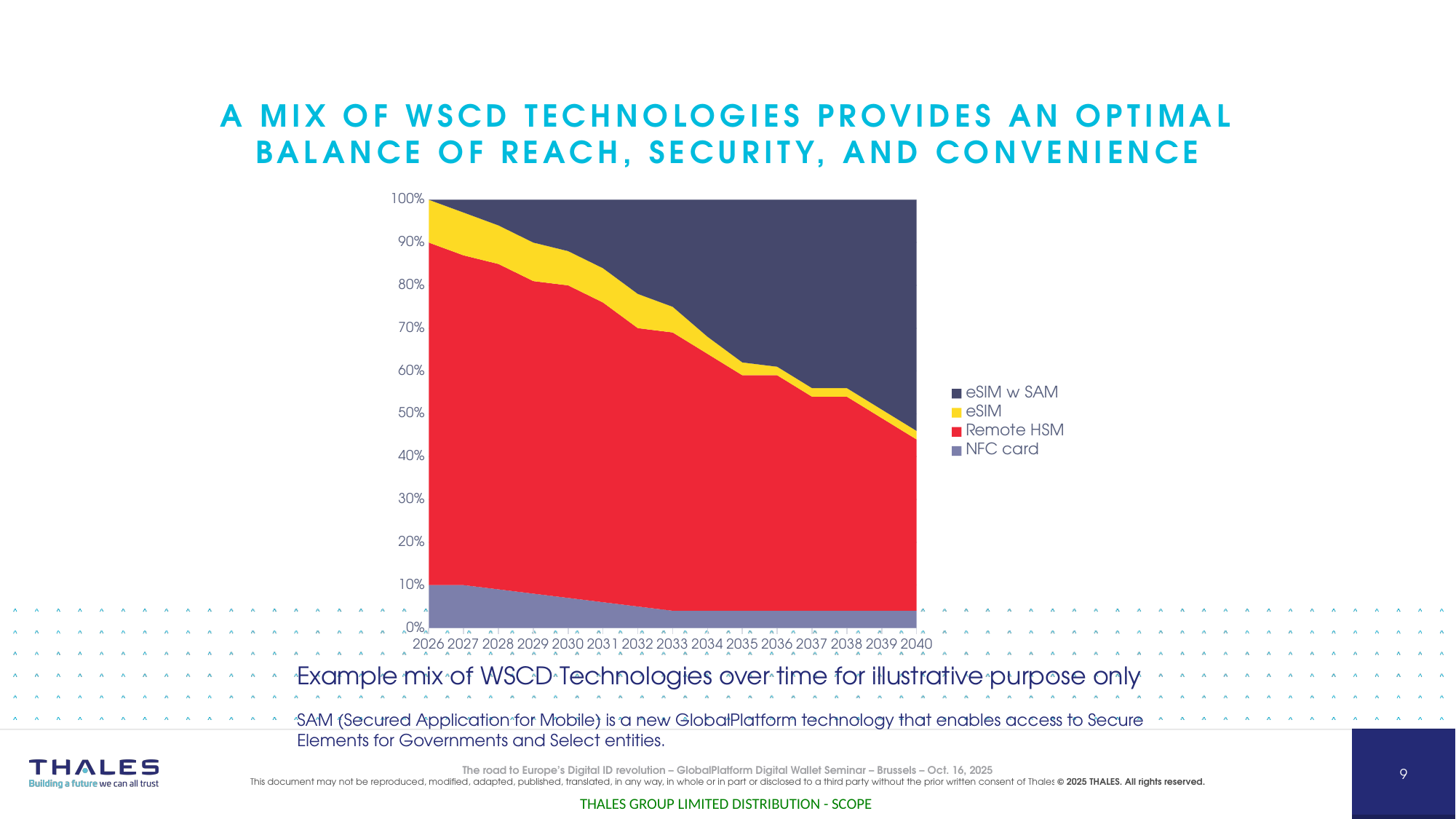

# A mix of wscd technologies provides an optimal balance of reach, security, and convenience

### Chart

| Category | NFC card | Remote HSM | eSIM | eSIM w SAM |
|---|---|---|---|---|
| 2026 | 0.1 | 0.8 | 0.1 | 0.0 |
| 2027 | 0.1 | 0.77 | 0.1 | 0.030000000000000027 |
| 2028 | 0.09 | 0.76 | 0.09 | 0.06000000000000005 |
| 2029 | 0.08 | 0.73 | 0.09 | 0.10000000000000009 |
| 2030 | 0.07 | 0.73 | 0.08 | 0.12 |
| 2031 | 0.06 | 0.7 | 0.08 | 0.16000000000000003 |
| 2032 | 0.05 | 0.65 | 0.08 | 0.21999999999999997 |
| 2033 | 0.04 | 0.65 | 0.06 | 0.25 |
| 2034 | 0.04 | 0.6 | 0.04 | 0.31999999999999995 |
| 2035 | 0.04 | 0.55 | 0.03 | 0.3799999999999999 |
| 2036 | 0.04 | 0.55 | 0.02 | 0.3899999999999999 |
| 2037 | 0.04 | 0.5 | 0.02 | 0.43999999999999995 |
| 2038 | 0.04 | 0.5 | 0.02 | 0.43999999999999995 |
| 2039 | 0.04 | 0.45 | 0.02 | 0.49 |
| 2040 | 0.04 | 0.4 | 0.02 | 0.54 |
Example mix of WSCD Technologies over time for illustrative purpose only

SAM (Secured Application for Mobile) is a new GlobalPlatform technology that enables access to Secure Elements for Governments and Select entities.